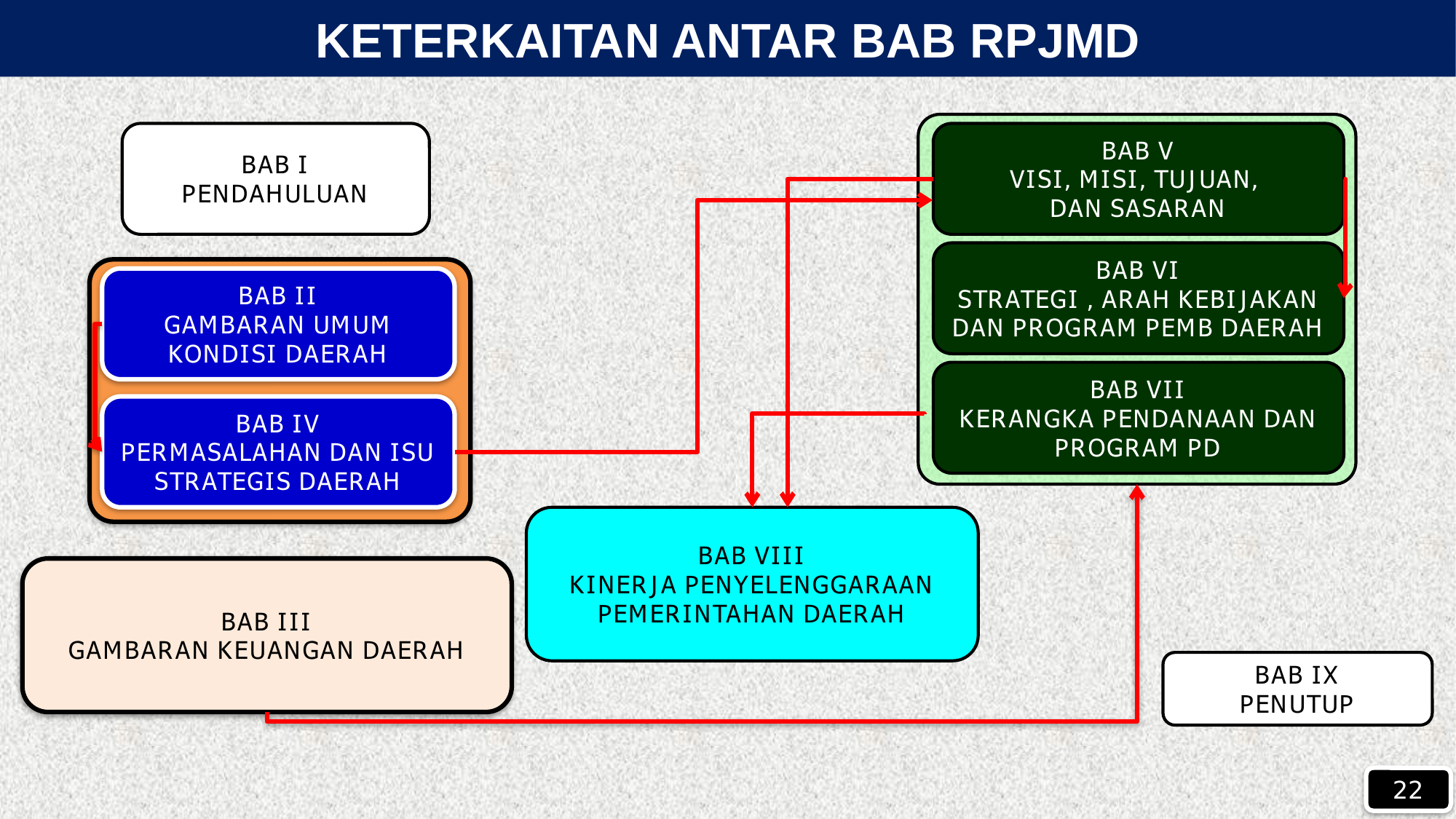

KETERKAITAN ANTAR BAB RPJMD

BAB I
PENDAHULUAN
BAB V
VISI, MISI, TUJUAN,
DAN SASARAN
BAB VI
STRATEGI , ARAH KEBIJAKAN DAN PROGRAM PEMB DAERAH

BAB II
GAMBARAN UMUM KONDISI DAERAH
BAB VII
KERANGKA PENDANAAN DAN PROGRAM PD
BAB IV
PERMASALAHAN DAN ISU STRATEGIS DAERAH
BAB VIII
KINERJA PENYELENGGARAAN PEMERINTAHAN DAERAH
BAB III
GAMBARAN KEUANGAN DAERAH
BAB IX
PENUTUP
22